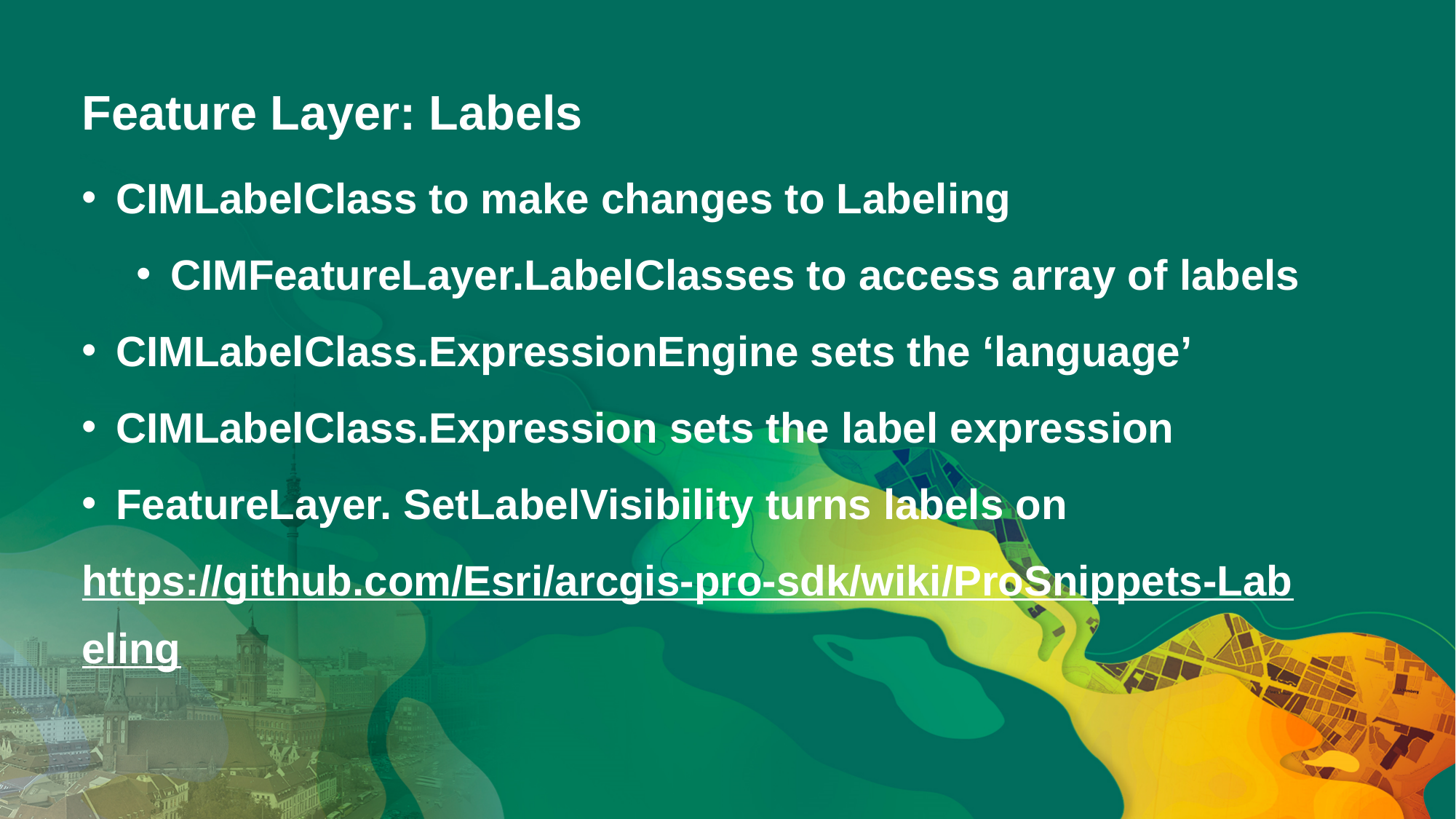

# Feature Layer: Labels
CIMLabelClass to make changes to Labeling
CIMFeatureLayer.LabelClasses to access array of labels
CIMLabelClass.ExpressionEngine sets the ‘language’
CIMLabelClass.Expression sets the label expression
FeatureLayer. SetLabelVisibility turns labels on
https://github.com/Esri/arcgis-pro-sdk/wiki/ProSnippets-Labeling